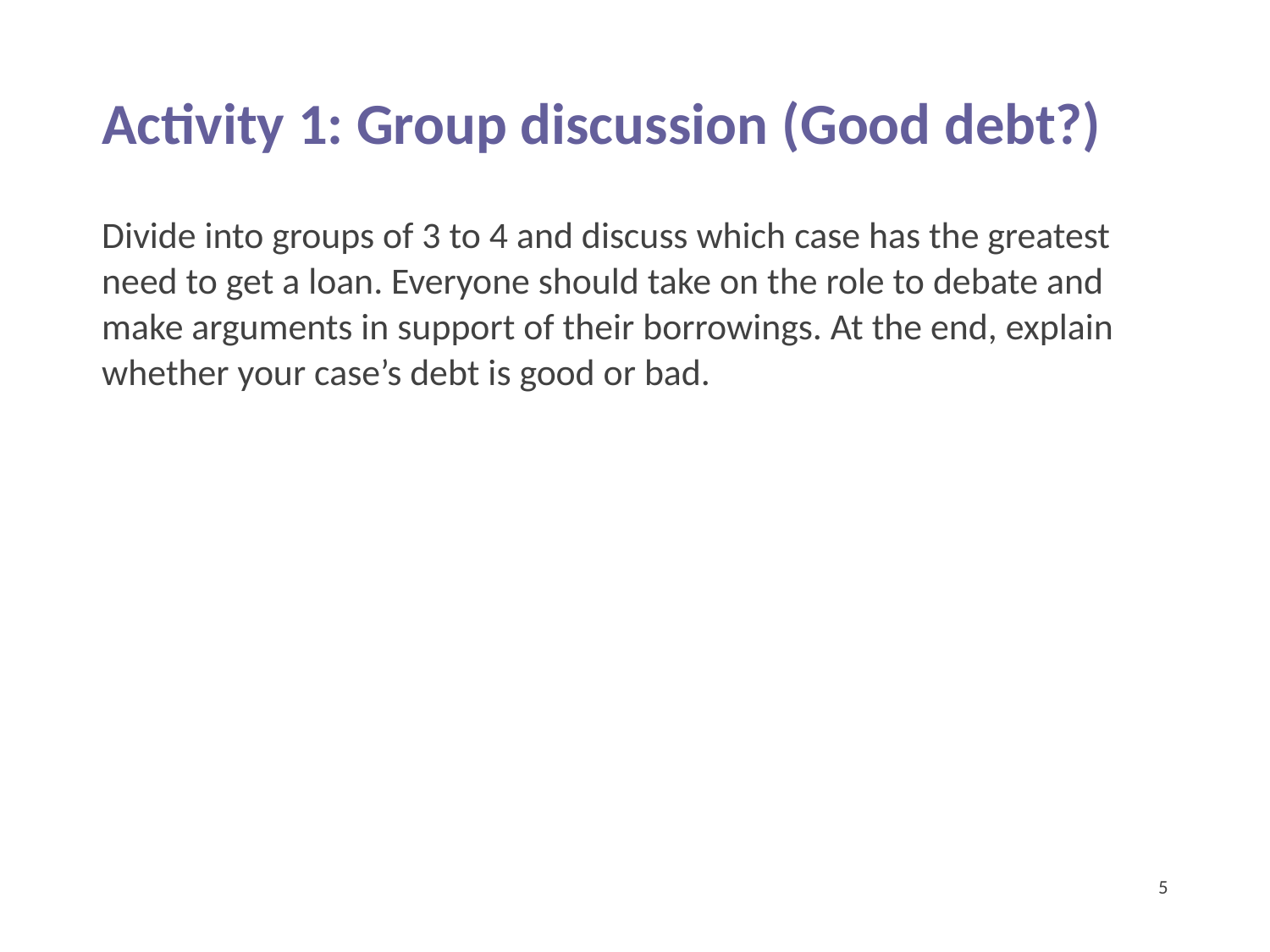

Activity 1: Group discussion (Good debt?)

Divide into groups of 3 to 4 and discuss which case has the greatest need to get a loan. Everyone should take on the role to debate and make arguments in support of their borrowings. At the end, explain whether your case’s debt is good or bad.
5